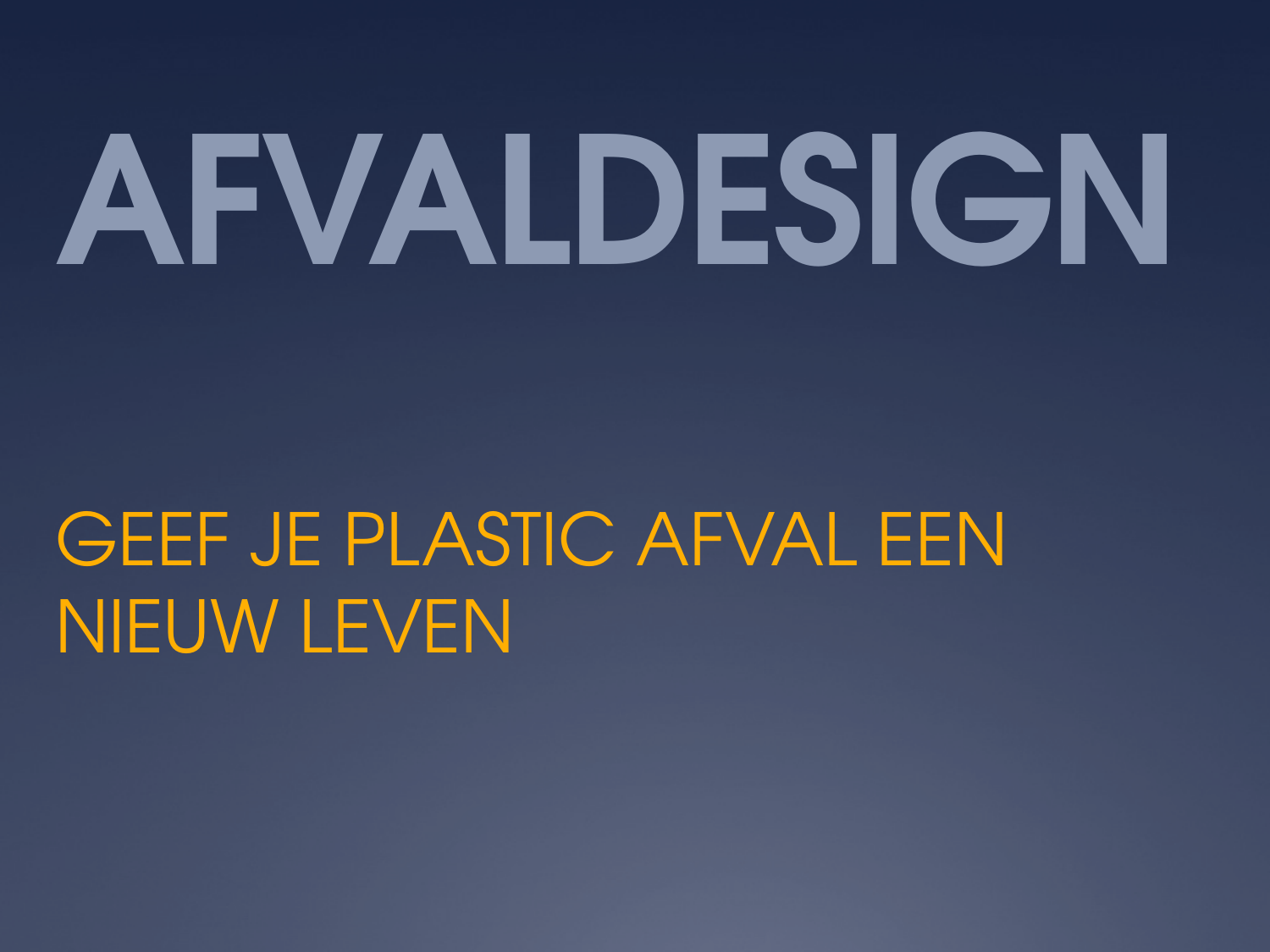

# AFVALDESIGN
GEEF JE PLASTIC AFVAL EEN NIEUW LEVEN